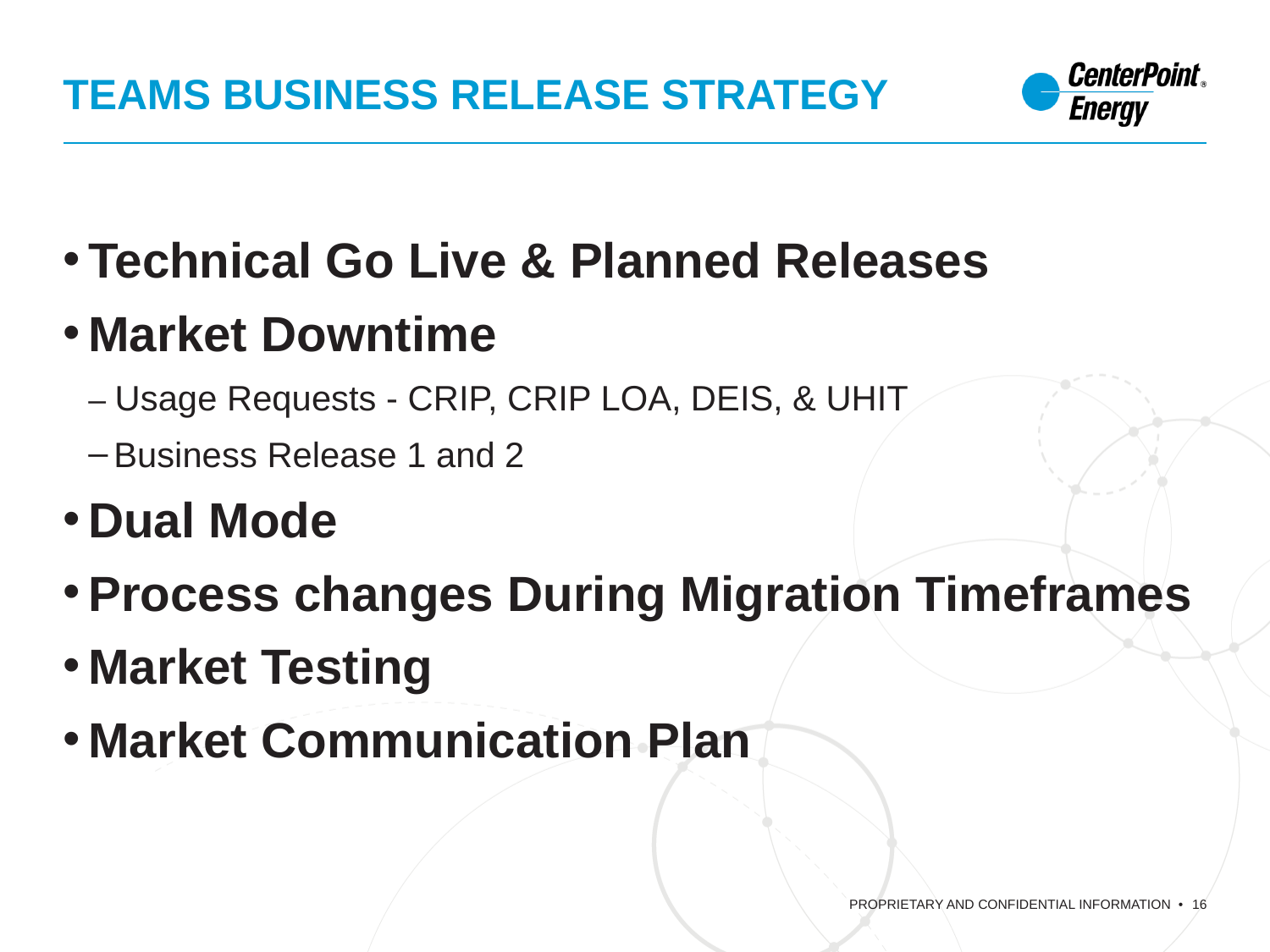

# Teams business release strategy

Technical Go Live & Planned Releases
Market Downtime
– Usage Requests - CRIP, CRIP LOA, DEIS, & UHIT
Business Release 1 and 2
Dual Mode
Process changes During Migration Timeframes
Market Testing
Market Communication Plan

16